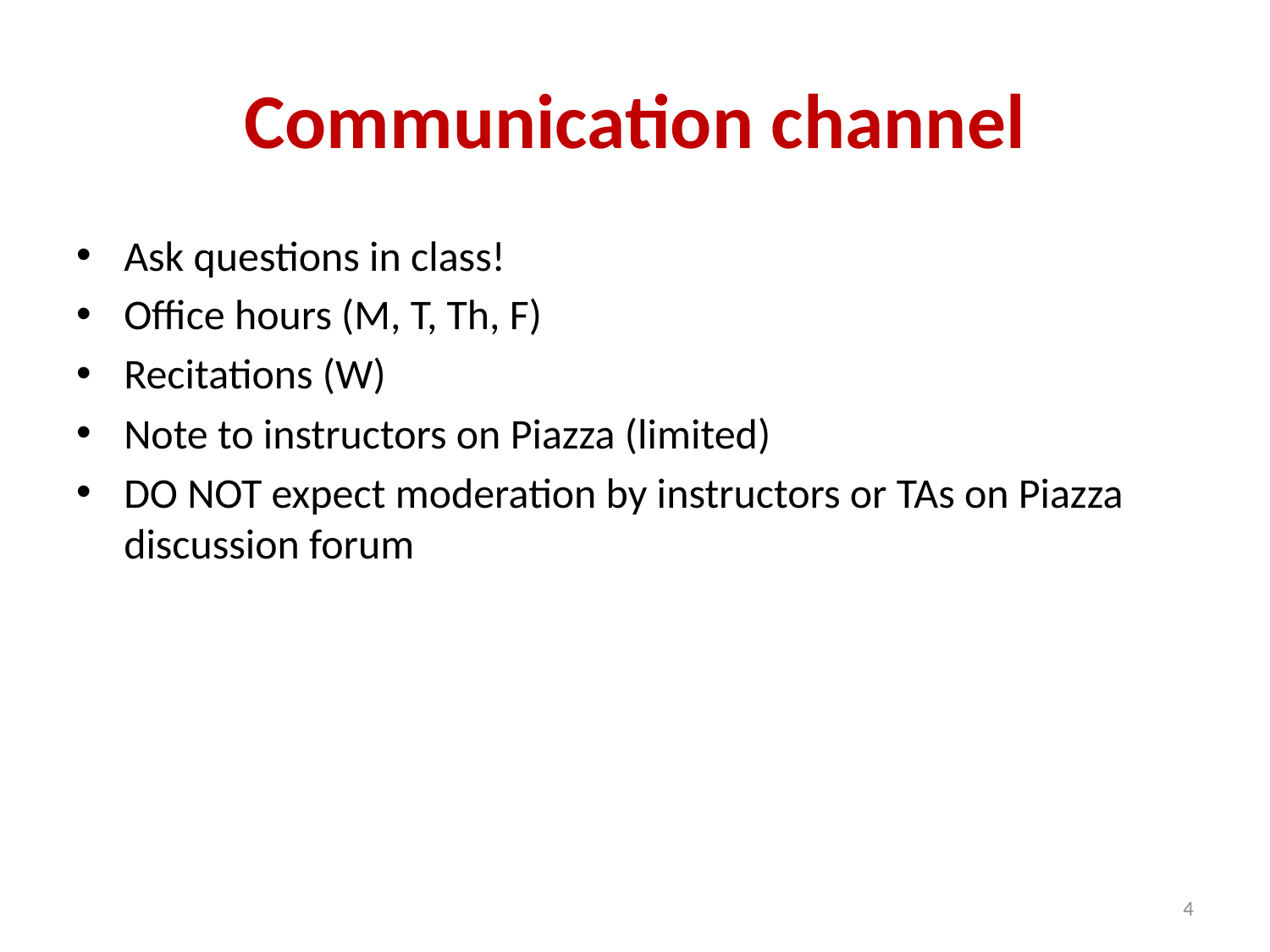

# Communication channel
Ask questions in class!
Office hours (M, T, Th, F)
Recitations (W)
Note to instructors on Piazza (limited)
DO NOT expect moderation by instructors or TAs on Piazza discussion forum

4